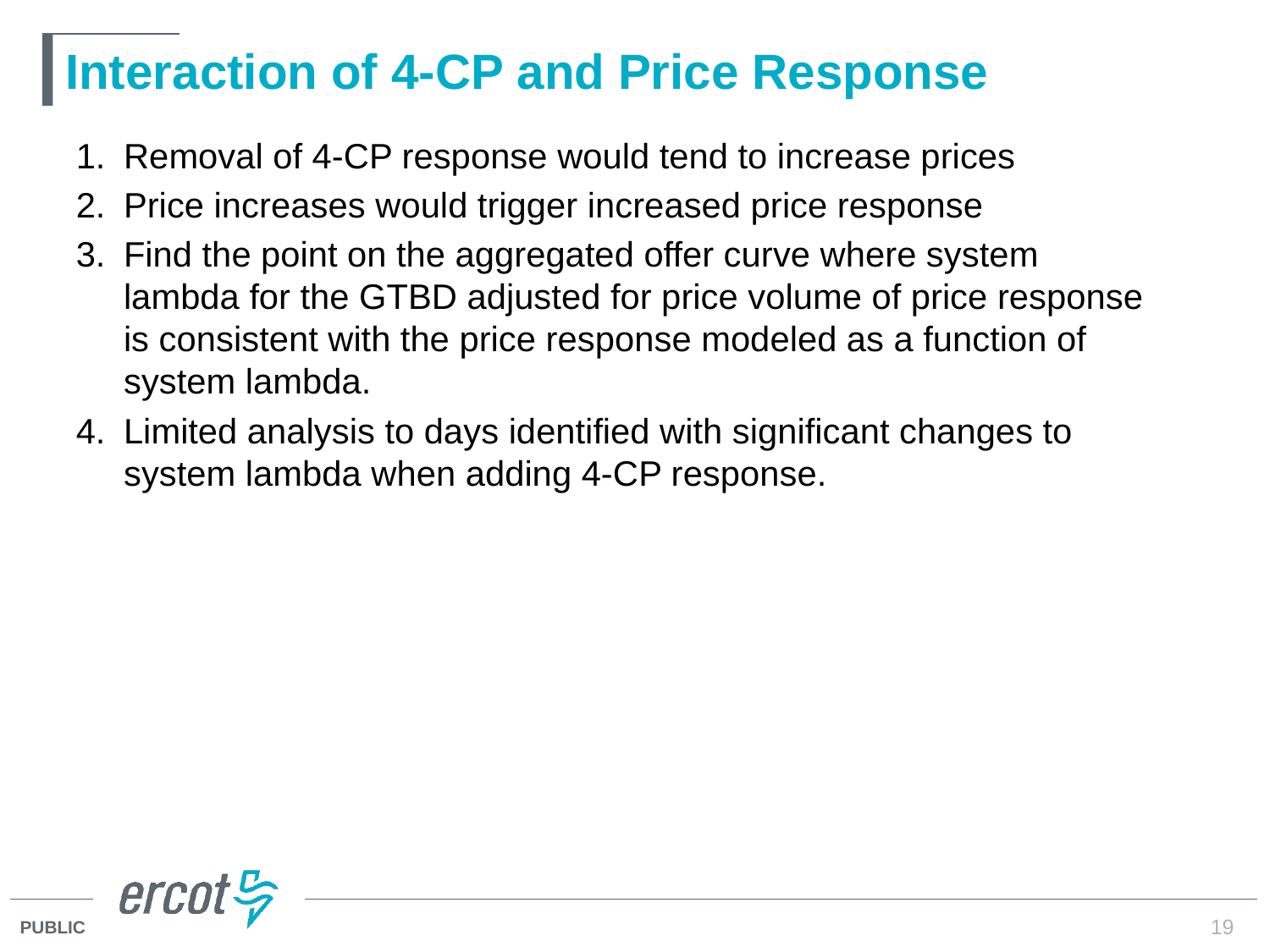

# Interaction of 4-CP and Price Response
Removal of 4-CP response would tend to increase prices
Price increases would trigger increased price response
Find the point on the aggregated offer curve where system lambda for the GTBD adjusted for price volume of price response is consistent with the price response modeled as a function of system lambda.
Limited analysis to days identified with significant changes to system lambda when adding 4-CP response.
19